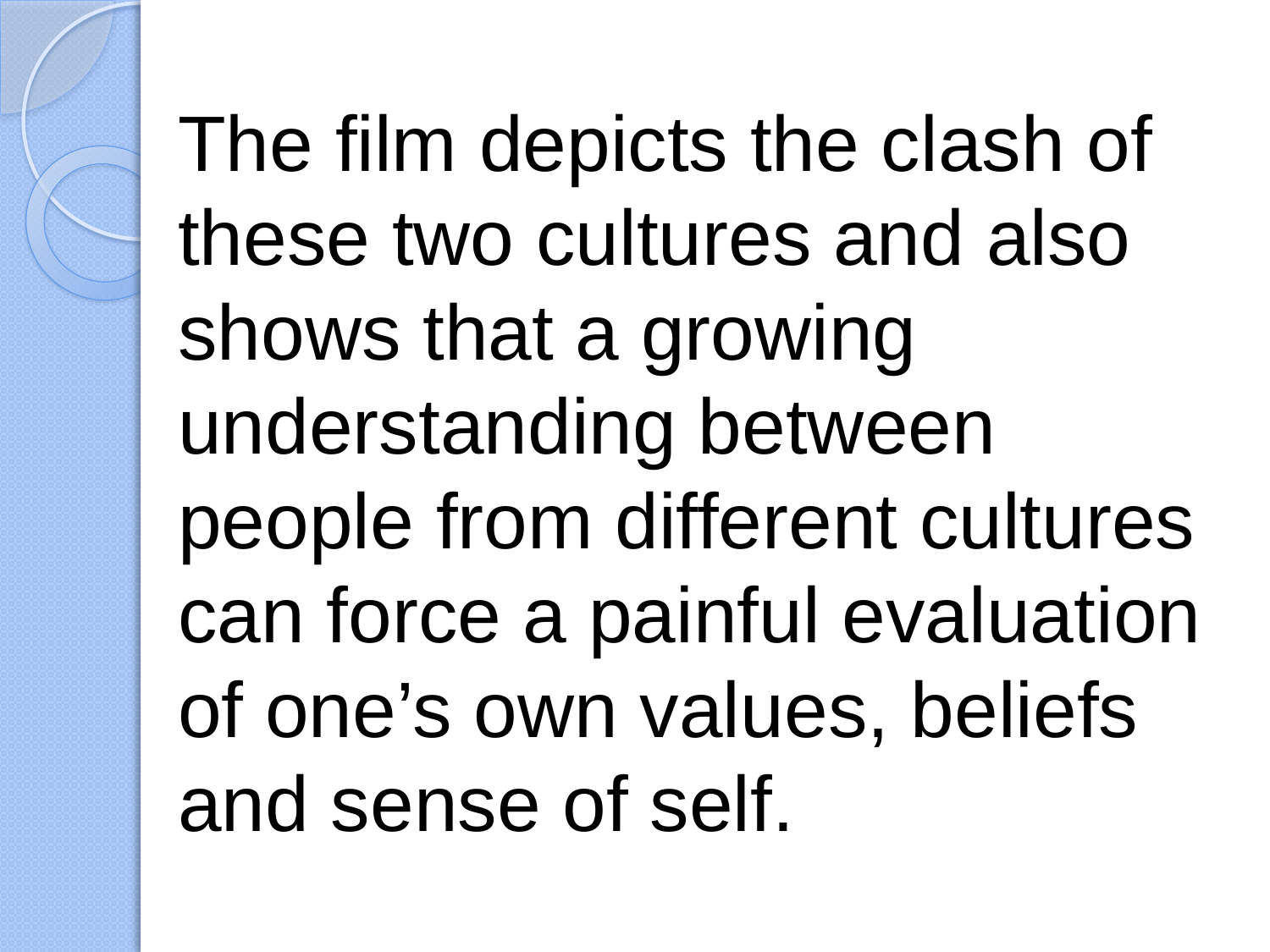

#
The film depicts the clash of these two cultures and also shows that a growing understanding between people from different cultures can force a painful evaluation of one’s own values, beliefs and sense of self.